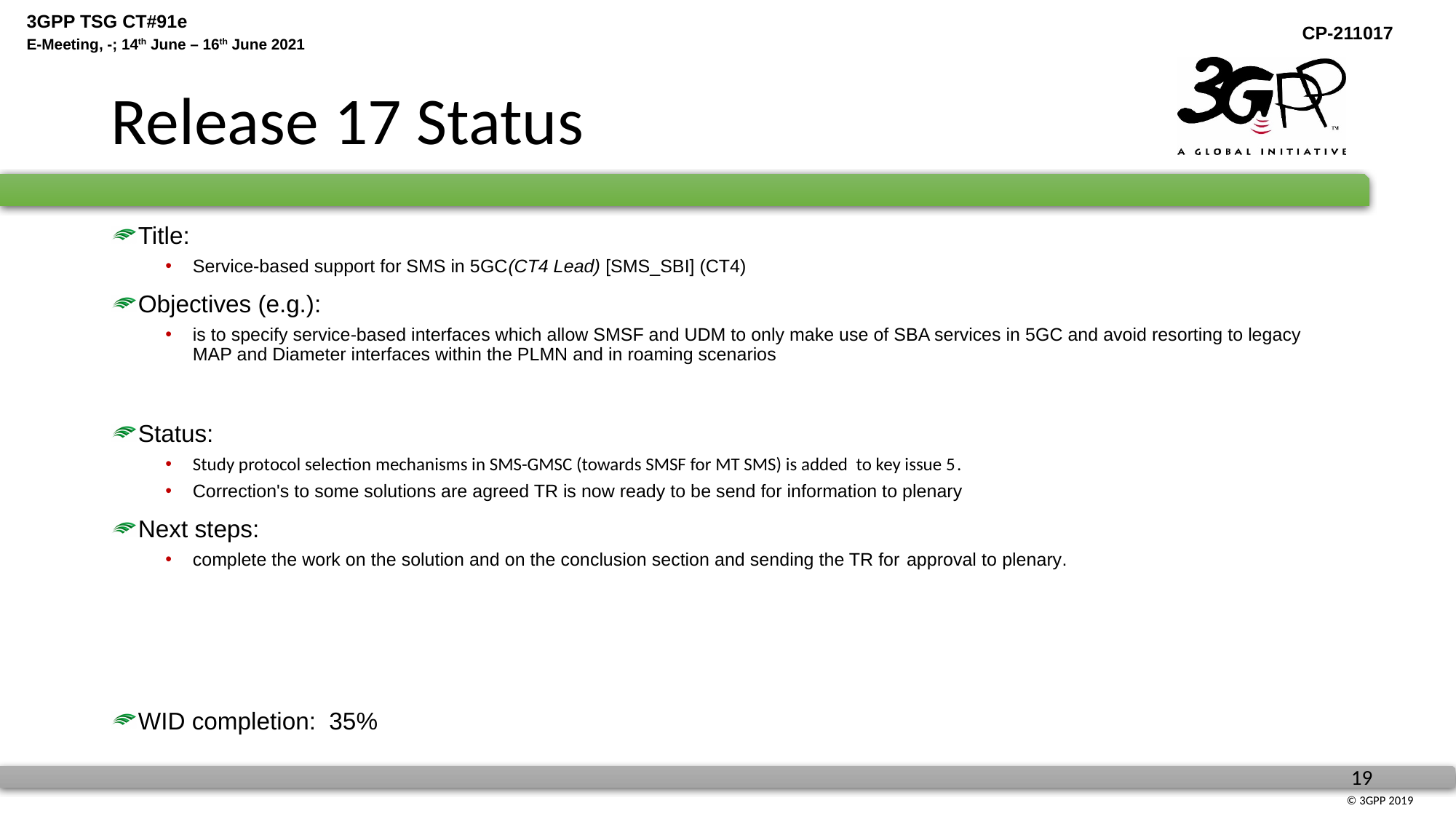

# Release 17 Status
Title:
Service-based support for SMS in 5GC(CT4 Lead) [SMS_SBI] (CT4)
Objectives (e.g.):
is to specify service-based interfaces which allow SMSF and UDM to only make use of SBA services in 5GC and avoid resorting to legacy MAP and Diameter interfaces within the PLMN and in roaming scenarios

Status:
Study protocol selection mechanisms in SMS-GMSC (towards SMSF for MT SMS) is added  to key issue 5.
Correction's to some solutions are agreed TR is now ready to be send for information to plenary
Next steps:
complete the work on the solution and on the conclusion section and sending the TR for approval to plenary.

WID completion:  35%